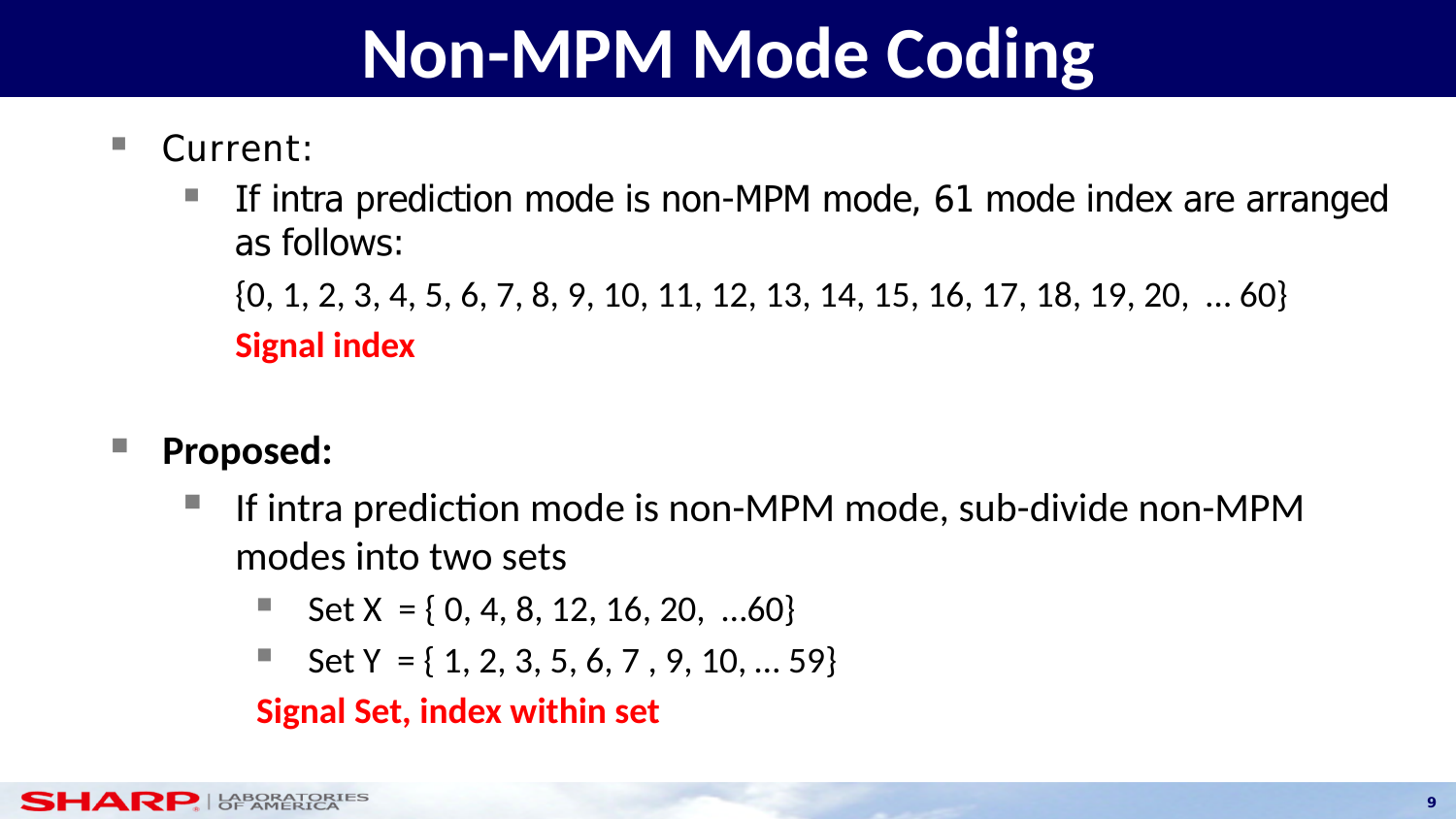

Non-MPM Mode Coding
Current:
If intra prediction mode is non-MPM mode, 61 mode index are arranged as follows:
	{0, 1, 2, 3, 4, 5, 6, 7, 8, 9, 10, 11, 12, 13, 14, 15, 16, 17, 18, 19, 20,  … 60}
	Signal index

Proposed:
If intra prediction mode is non-MPM mode, sub-divide non-MPM modes into two sets
Set X  = { 0, 4, 8, 12, 16, 20,  …60}
Set Y  = { 1, 2, 3, 5, 6, 7 , 9, 10, … 59}
Signal Set, index within set